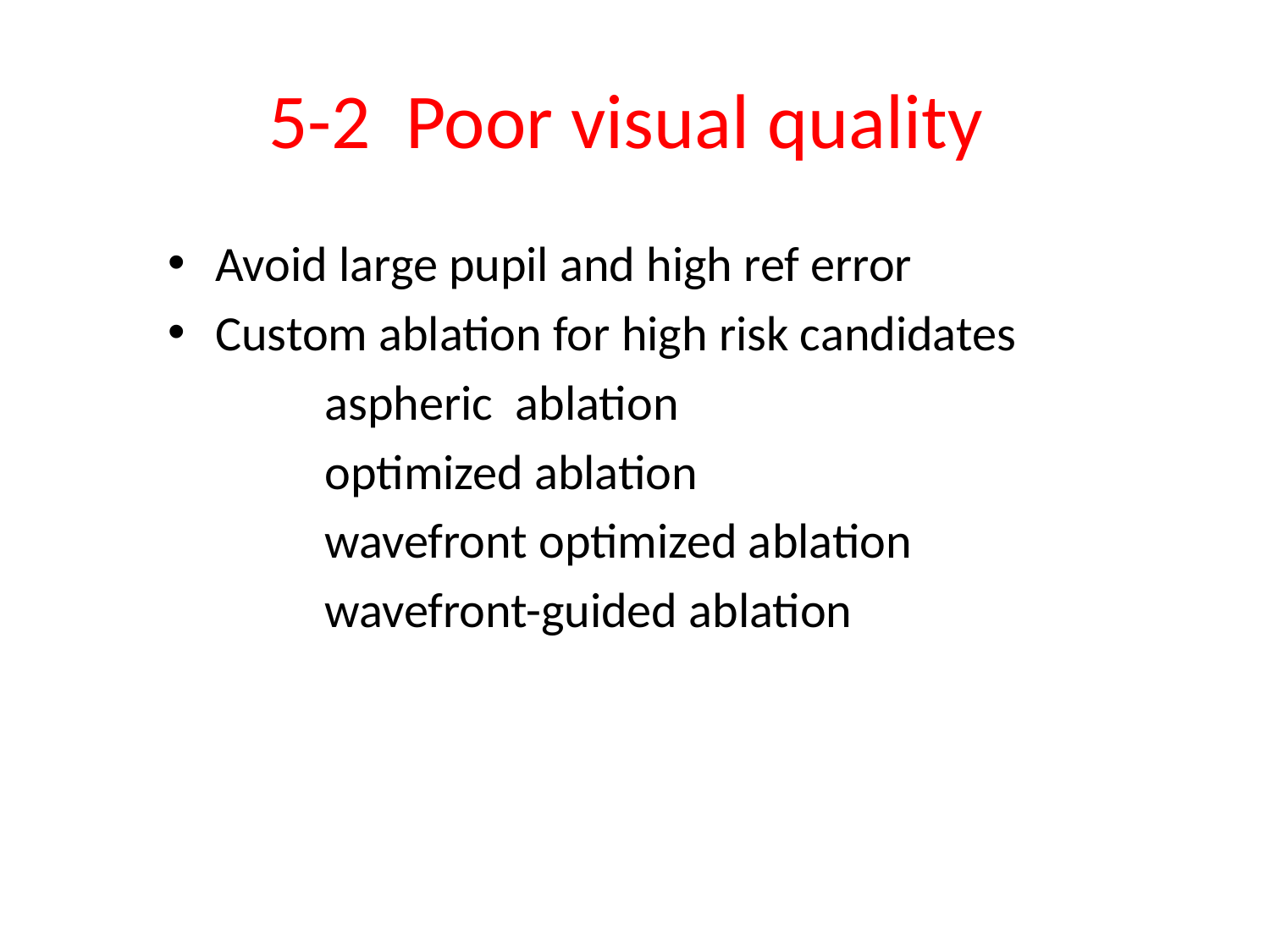

# 5-2  Poor visual quality
Avoid large pupil and high ref error
Custom ablation for high risk candidates
              aspheric  ablation
              optimized ablation
              wavefront optimized ablation
              wavefront-guided ablation